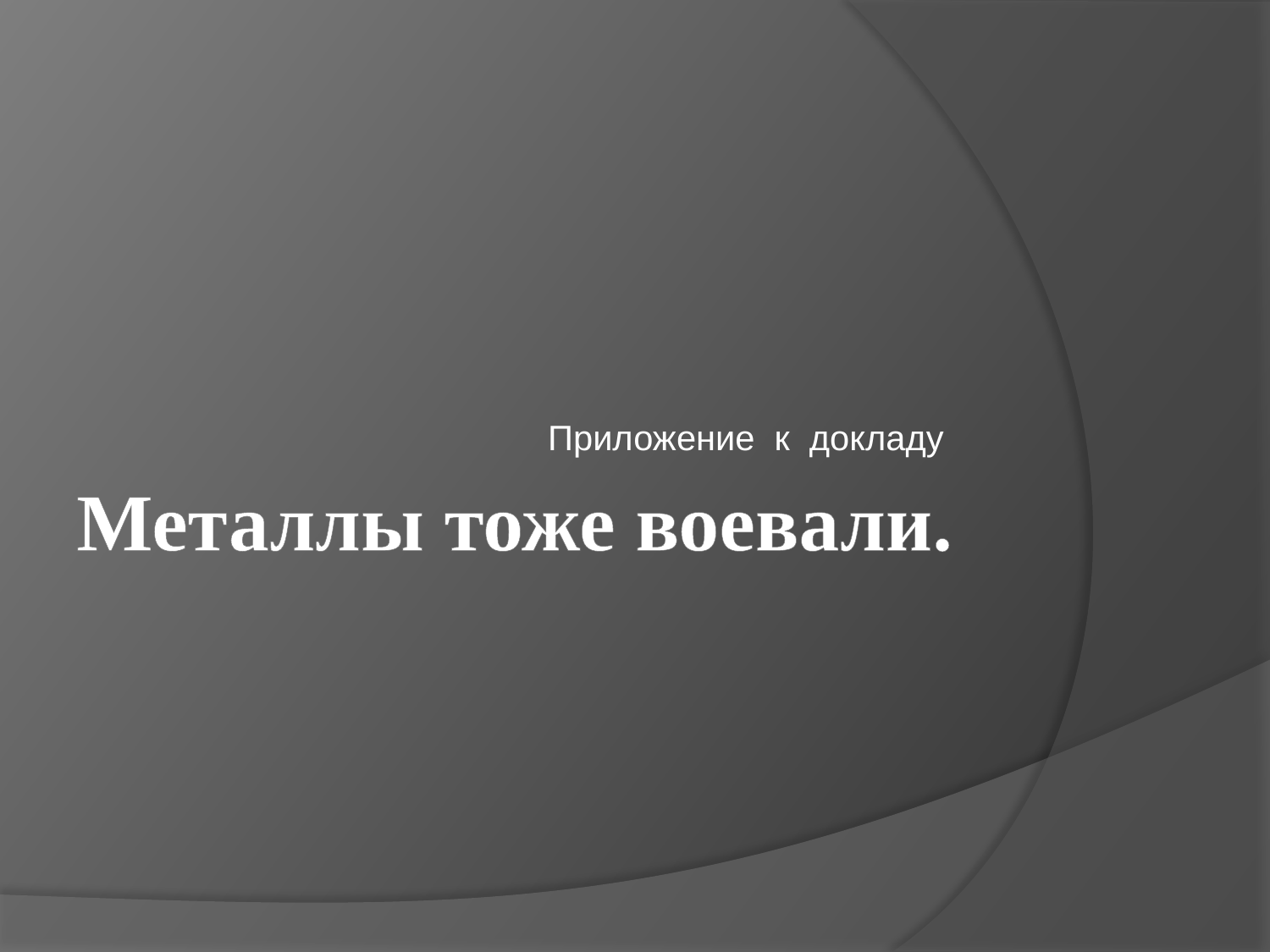

Приложение  к  докладу
# Металлы тоже воевали.